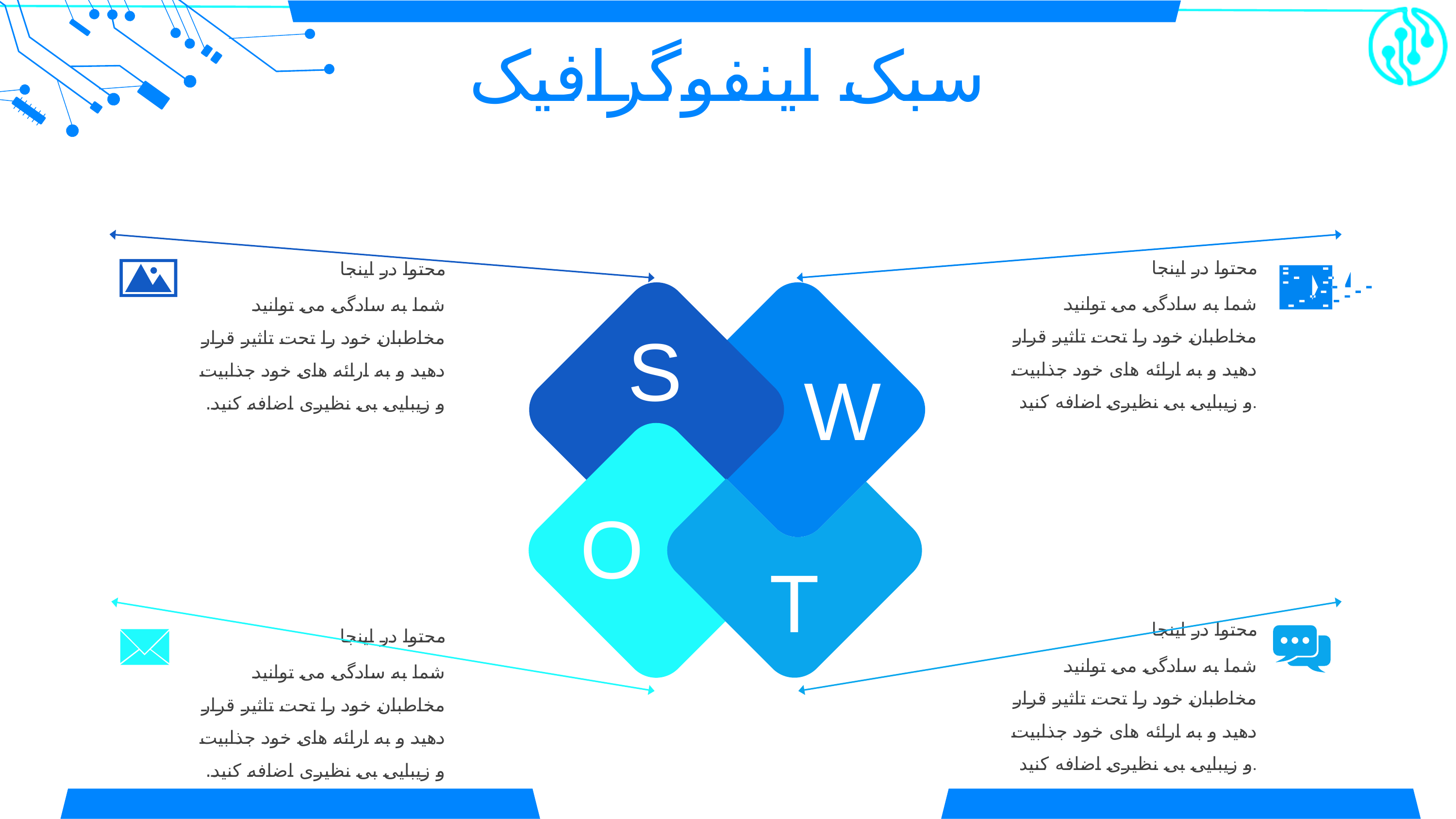

سبک اینفوگرافیک

محتوا در اینجا

محتوا در اینجا

شما به سادگی می توانید مخاطبان خود را تحت تاثیر قرار دهید و به ارائه های خود جذابیت و زیبایی بی نظیری اضافه کنید.
شما به سادگی می توانید مخاطبان خود را تحت تاثیر قرار دهید و به ارائه های خود جذابیت و زیبایی بی نظیری اضافه کنید.

S
W

O
T
محتوا در اینجا
محتوا در اینجا

شما به سادگی می توانید مخاطبان خود را تحت تاثیر قرار دهید و به ارائه های خود جذابیت و زیبایی بی نظیری اضافه کنید.

شما به سادگی می توانید مخاطبان خود را تحت تاثیر قرار دهید و به ارائه های خود جذابیت و زیبایی بی نظیری اضافه کنید.